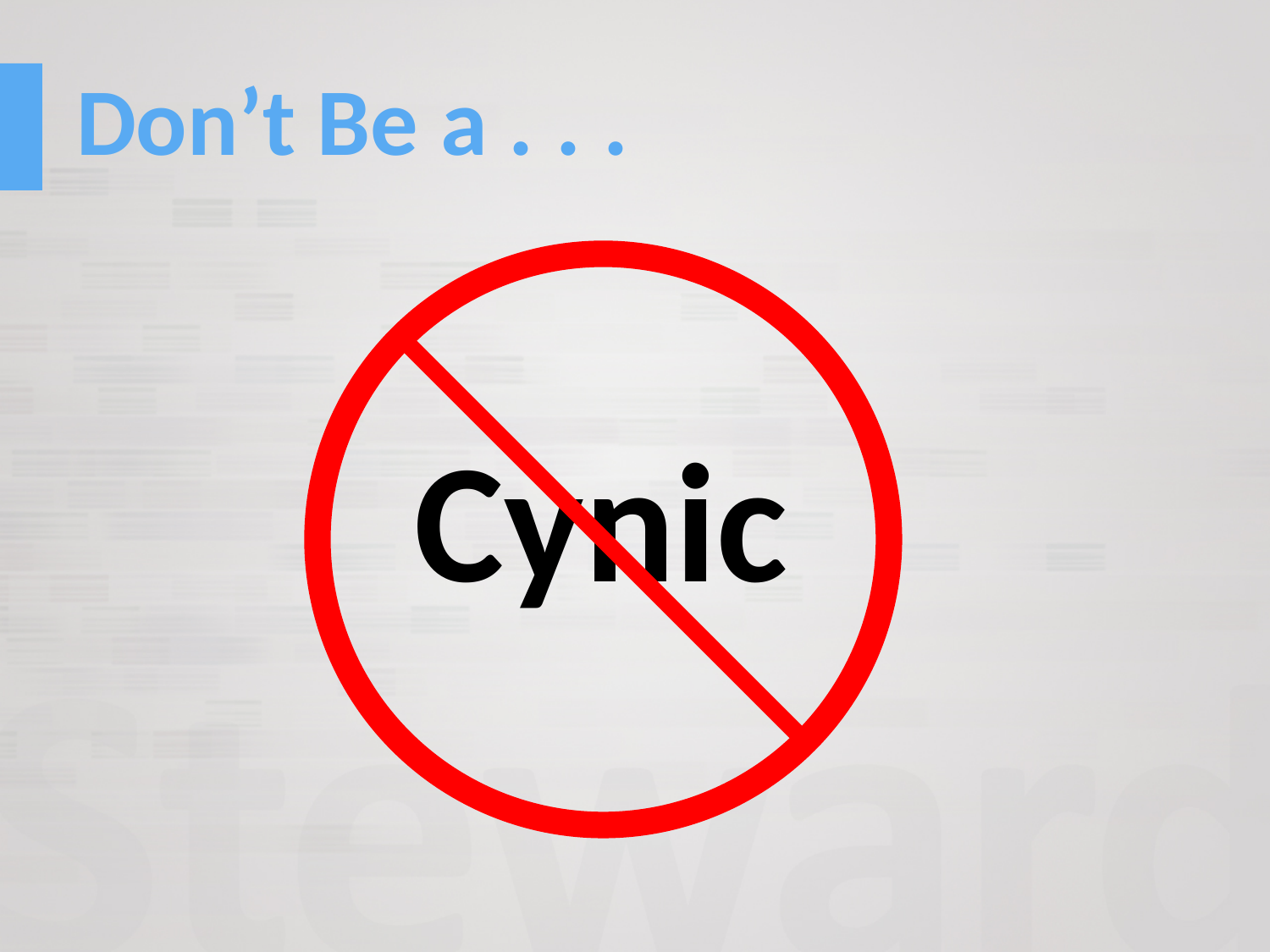

# Don’t Be a . . .

Cynic